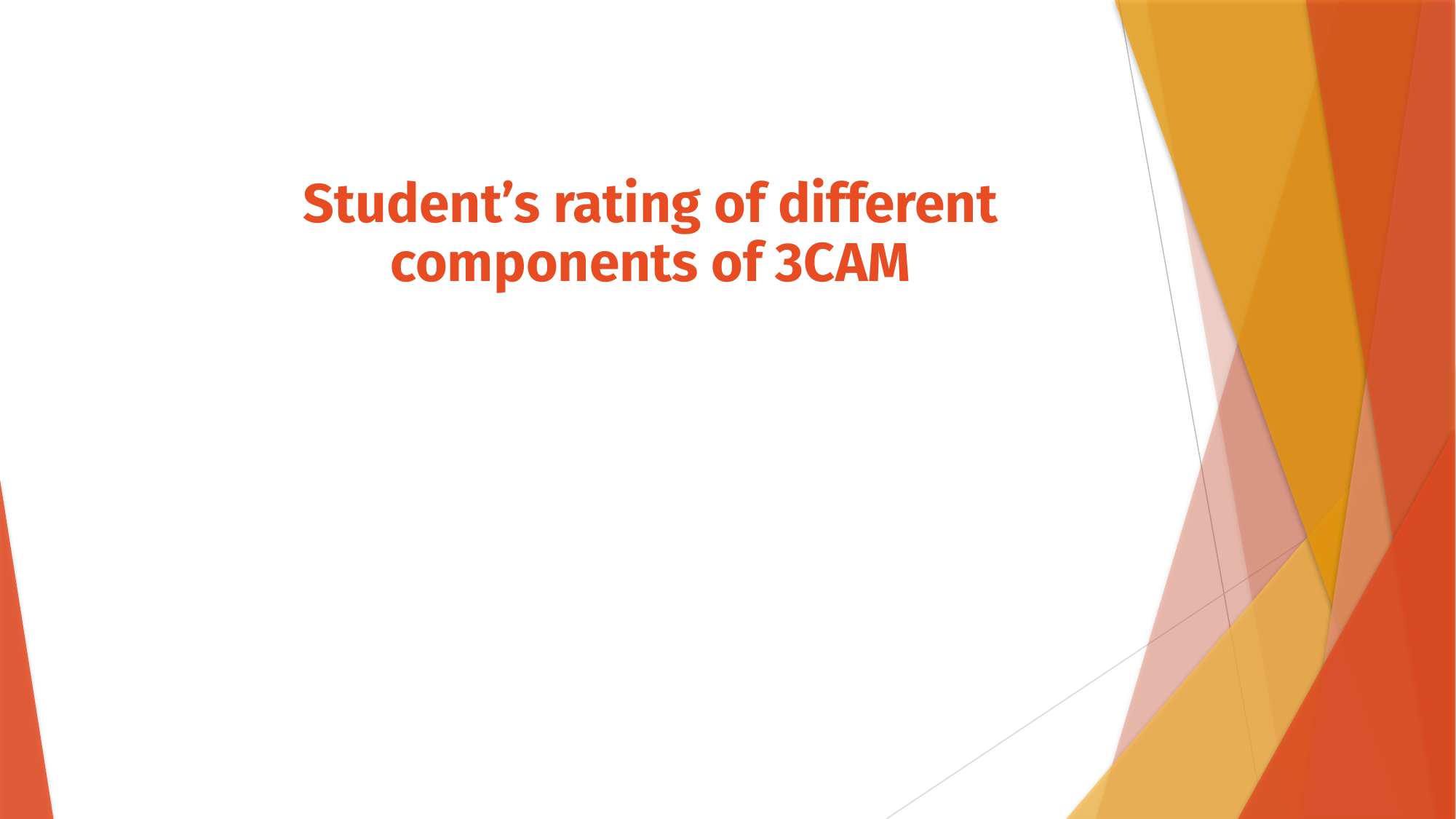

# Student’s rating of different components of 3CAM